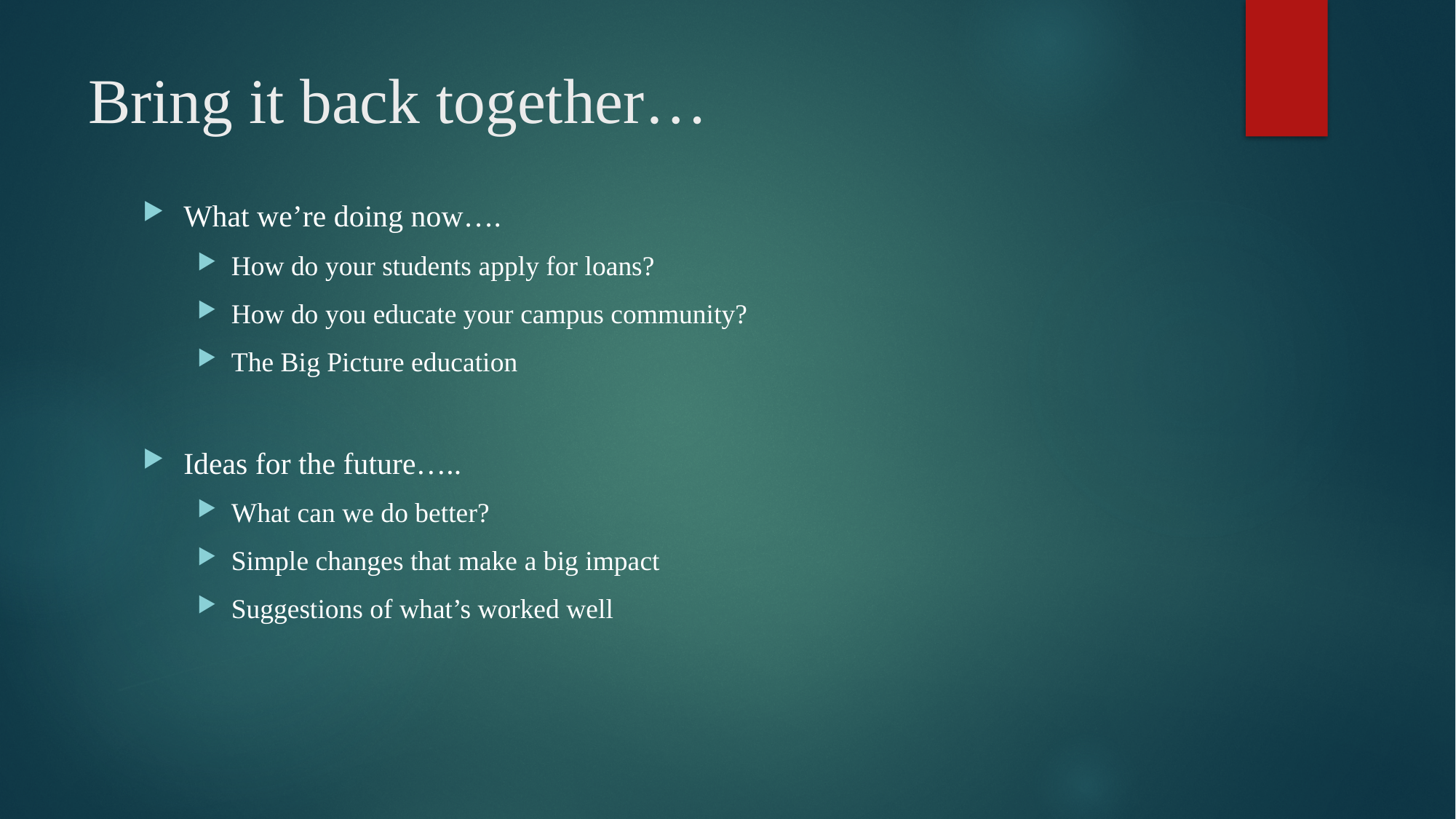

# Bring it back together…
What we’re doing now….
How do your students apply for loans?
How do you educate your campus community?
The Big Picture education

Ideas for the future…..
What can we do better?
Simple changes that make a big impact
Suggestions of what’s worked well